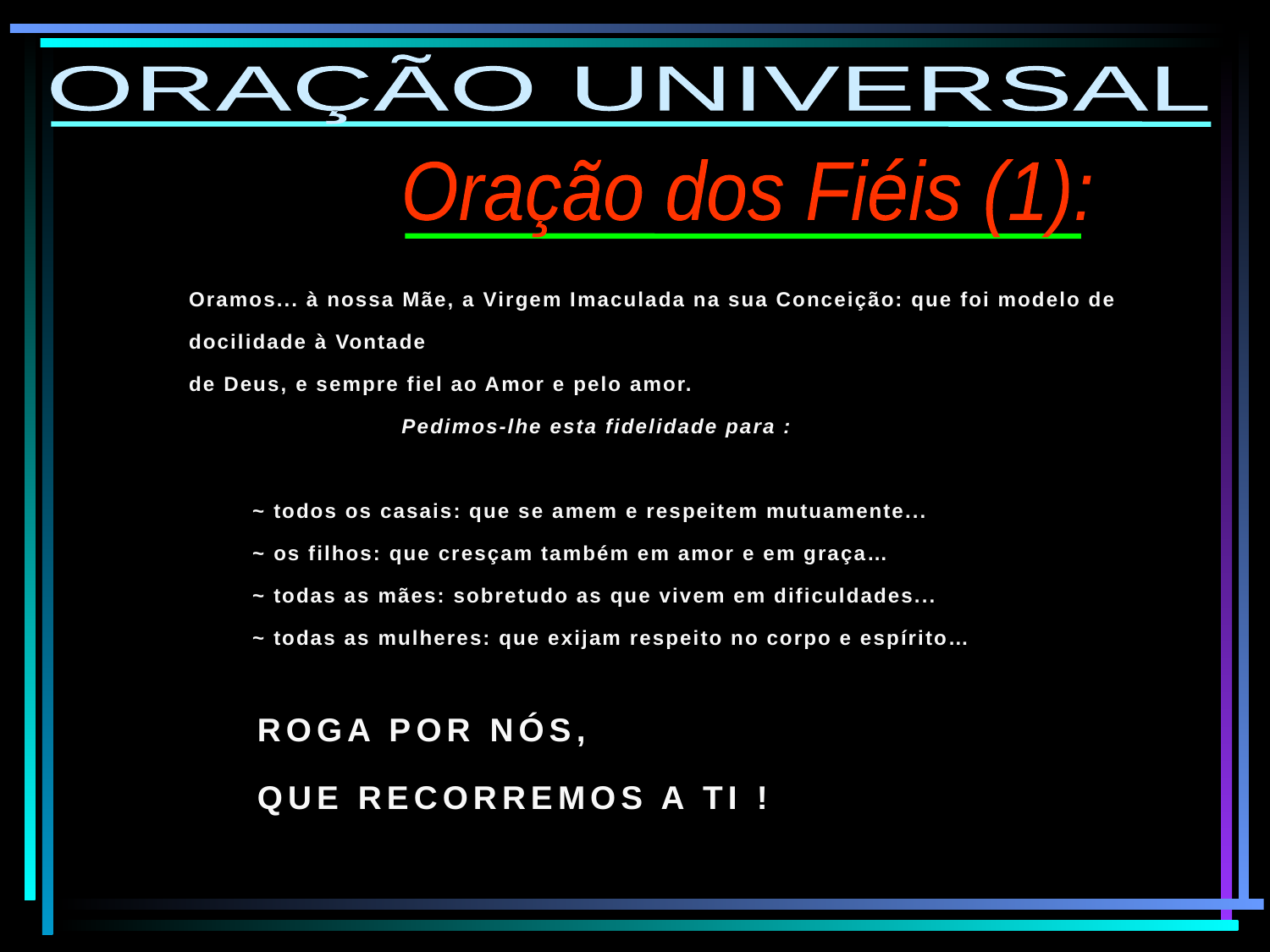

ORAÇÃO UNIVERSAL

Oração dos Fiéis (1):

Oramos... à nossa Mãe, a Virgem Imaculada na sua Conceição: que foi modelo de docilidade à Vontade
de Deus, e sempre fiel ao Amor e pelo amor.
                    Pedimos-lhe esta fidelidade para :

~ todos os casais: que se amem e respeitem mutuamente...
~ os filhos: que cresçam também em amor e em graça…
~ todas as mães: sobretudo as que vivem em dificuldades...
~ todas as mulheres: que exijam respeito no corpo e espírito…
ROGA POR NÓS,
QUE RECORREMOS A TI !